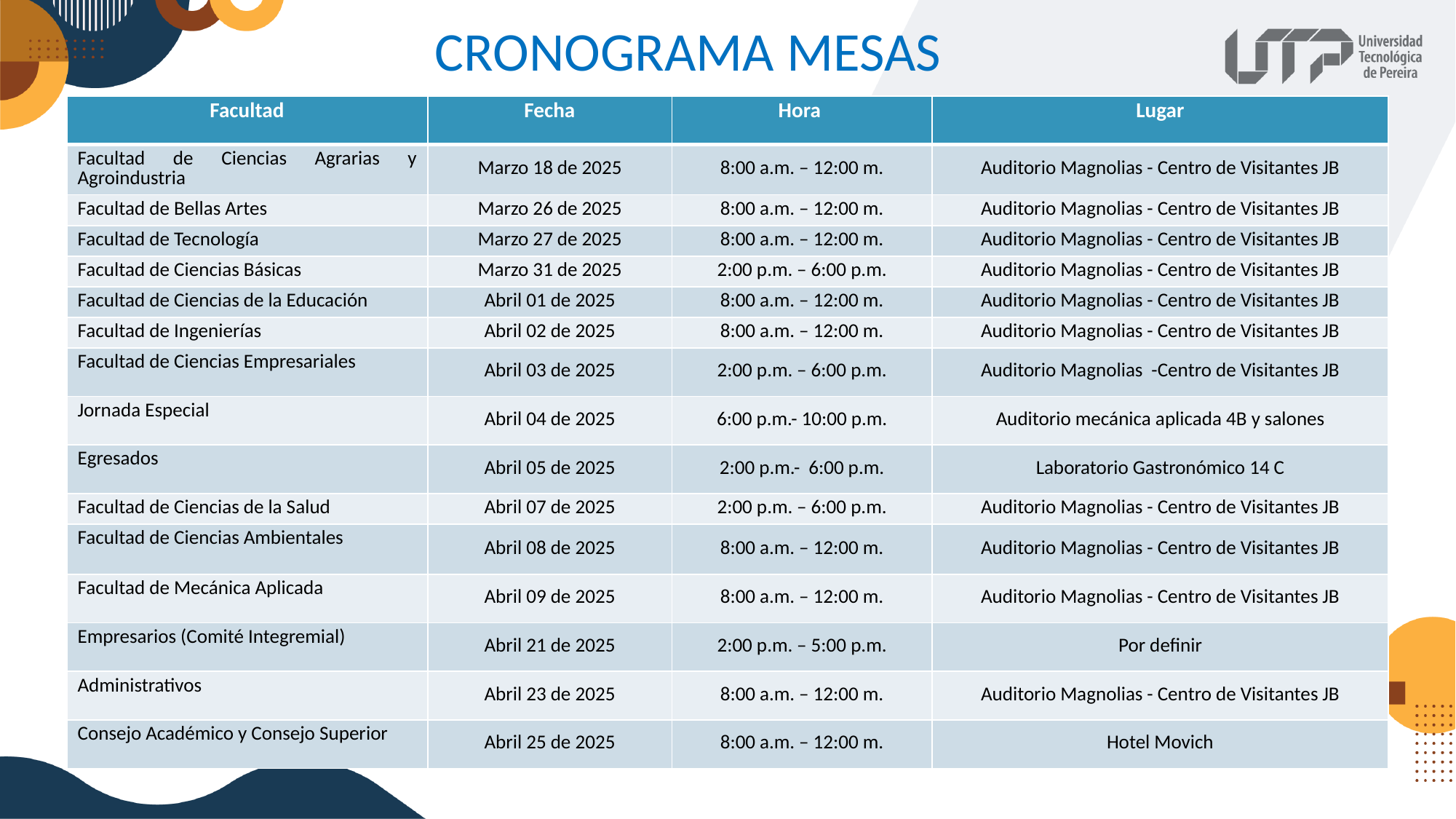

# CRONOGRAMA MESAS
| Facultad | Fecha | Hora | Lugar |
| --- | --- | --- | --- |
| Facultad de Ciencias Agrarias y Agroindustria | Marzo 18 de 2025 | 8:00 a.m. – 12:00 m. | Auditorio Magnolias - Centro de Visitantes JB |
| Facultad de Bellas Artes | Marzo 26 de 2025 | 8:00 a.m. – 12:00 m. | Auditorio Magnolias - Centro de Visitantes JB |
| Facultad de Tecnología | Marzo 27 de 2025 | 8:00 a.m. – 12:00 m. | Auditorio Magnolias - Centro de Visitantes JB |
| Facultad de Ciencias Básicas | Marzo 31 de 2025 | 2:00 p.m. – 6:00 p.m. | Auditorio Magnolias - Centro de Visitantes JB |
| Facultad de Ciencias de la Educación | Abril 01 de 2025 | 8:00 a.m. – 12:00 m. | Auditorio Magnolias - Centro de Visitantes JB |
| Facultad de Ingenierías | Abril 02 de 2025 | 8:00 a.m. – 12:00 m. | Auditorio Magnolias - Centro de Visitantes JB |
| Facultad de Ciencias Empresariales | Abril 03 de 2025 | 2:00 p.m. – 6:00 p.m. | Auditorio Magnolias -Centro de Visitantes JB |
| Jornada Especial | Abril 04 de 2025 | 6:00 p.m.- 10:00 p.m. | Auditorio mecánica aplicada 4B y salones |
| Egresados | Abril 05 de 2025 | 2:00 p.m.- 6:00 p.m. | Laboratorio Gastronómico 14 C |
| Facultad de Ciencias de la Salud | Abril 07 de 2025 | 2:00 p.m. – 6:00 p.m. | Auditorio Magnolias - Centro de Visitantes JB |
| Facultad de Ciencias Ambientales | Abril 08 de 2025 | 8:00 a.m. – 12:00 m. | Auditorio Magnolias - Centro de Visitantes JB |
| Facultad de Mecánica Aplicada | Abril 09 de 2025 | 8:00 a.m. – 12:00 m. | Auditorio Magnolias - Centro de Visitantes JB |
| Empresarios (Comité Integremial) | Abril 21 de 2025 | 2:00 p.m. – 5:00 p.m. | Por definir |
| Administrativos | Abril 23 de 2025 | 8:00 a.m. – 12:00 m. | Auditorio Magnolias - Centro de Visitantes JB |
| Consejo Académico y Consejo Superior | Abril 25 de 2025 | 8:00 a.m. – 12:00 m. | Hotel Movich |